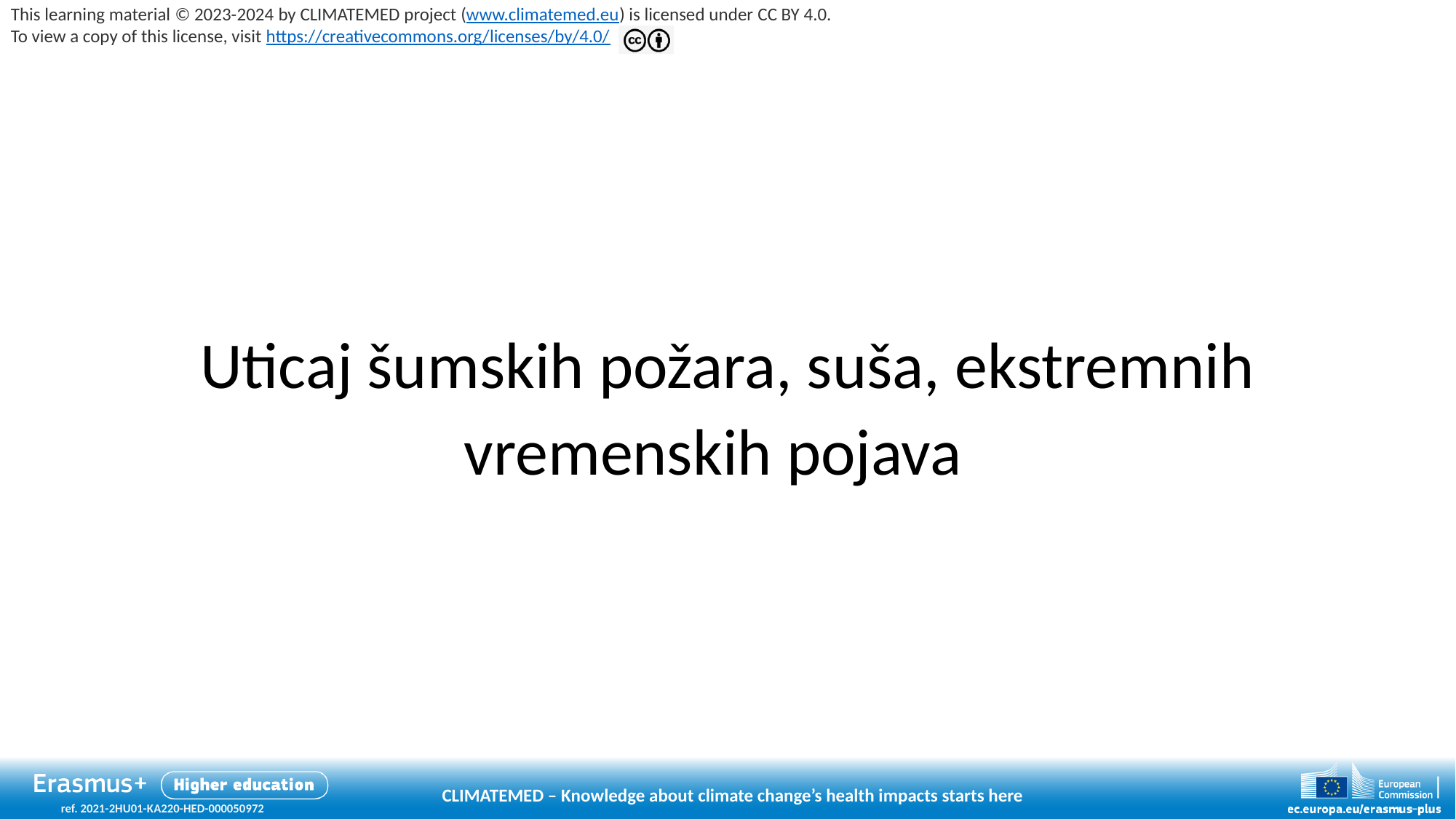

# Uticaj šumskih požara, suša, ekstremnih vremenskih pojava